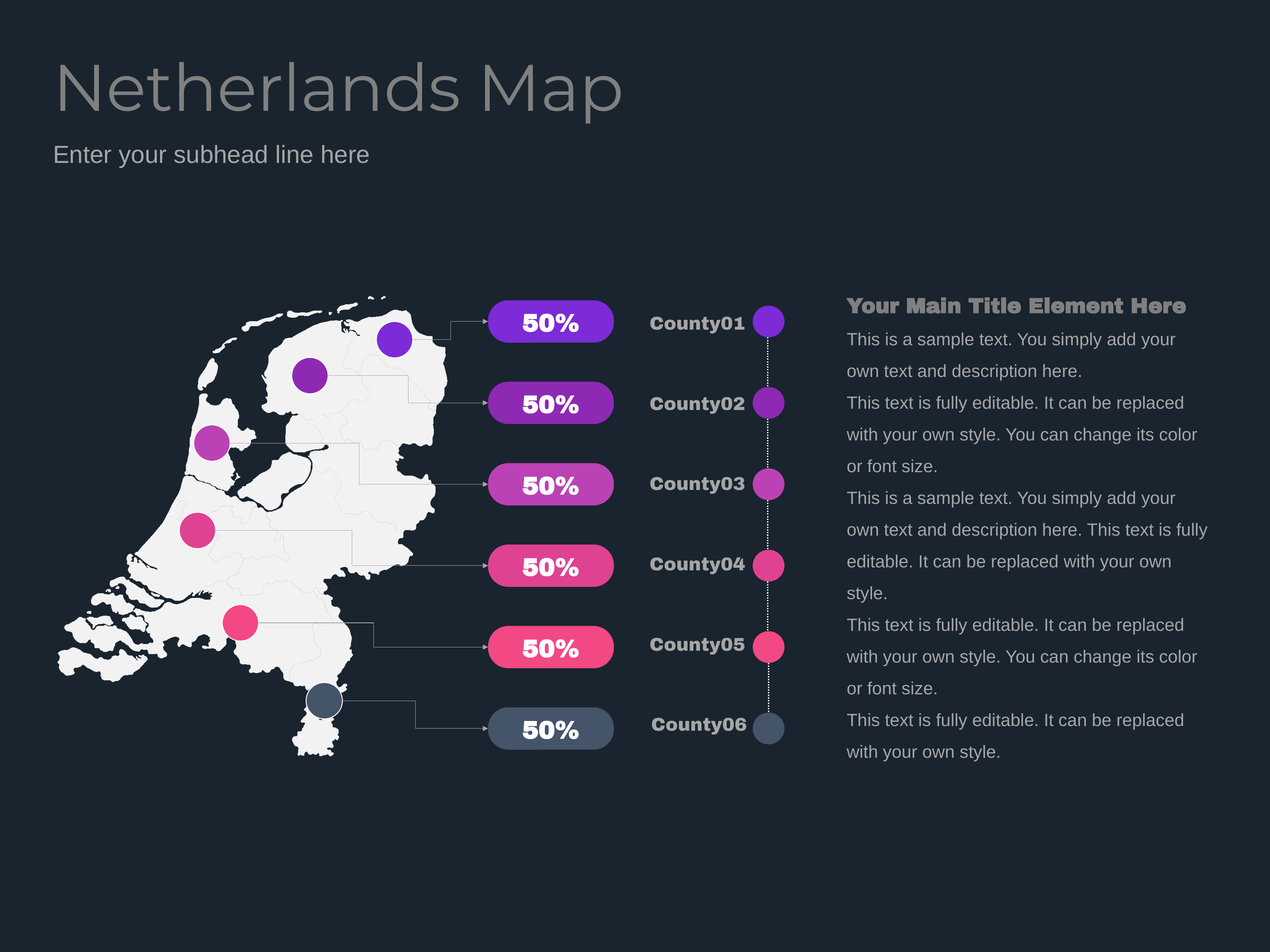

# Netherlands Map
Enter your subhead line here
Your Main Title Element Here
This is a sample text. You simply add your own text and description here.
This text is fully editable. It can be replaced with your own style. You can change its color or font size.
This is a sample text. You simply add your own text and description here. This text is fully editable. It can be replaced with your own style.
This text is fully editable. It can be replaced with your own style. You can change its color or font size.
This text is fully editable. It can be replaced with your own style.

50%

County01

50%

County02

50%

County03

50%

County04

50%

County05

50%
County06